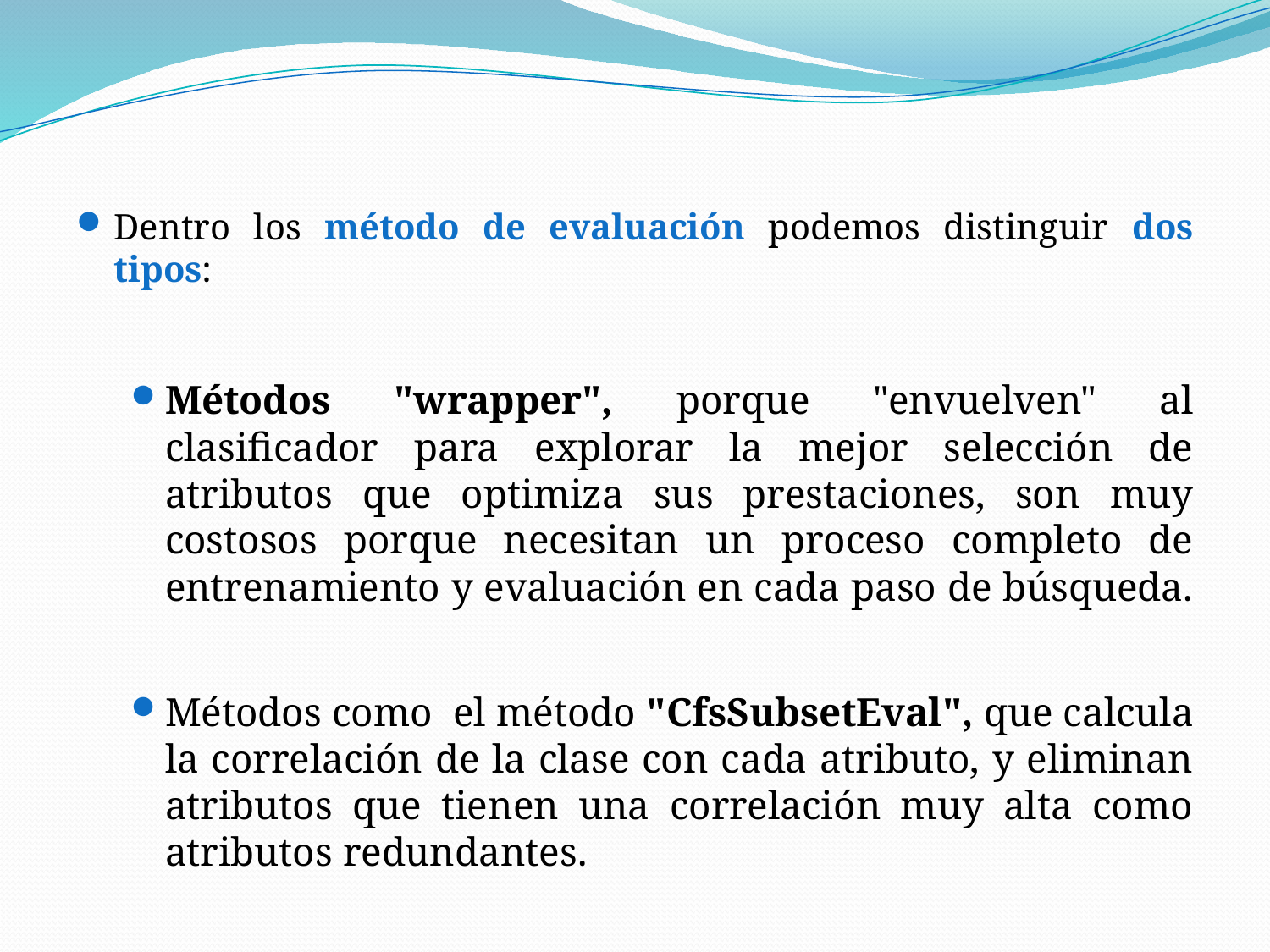

Dentro los método de evaluación podemos distinguir dos tipos:

Métodos "wrapper", porque "envuelven" al clasificador para explorar la mejor selección de atributos que optimiza sus prestaciones, son muy costosos porque necesitan un proceso completo de entrenamiento y evaluación en cada paso de búsqueda.

Métodos como  el método "CfsSubsetEval", que calcula la correlación de la clase con cada atributo, y eliminan atributos que tienen una correlación muy alta como atributos redundantes.